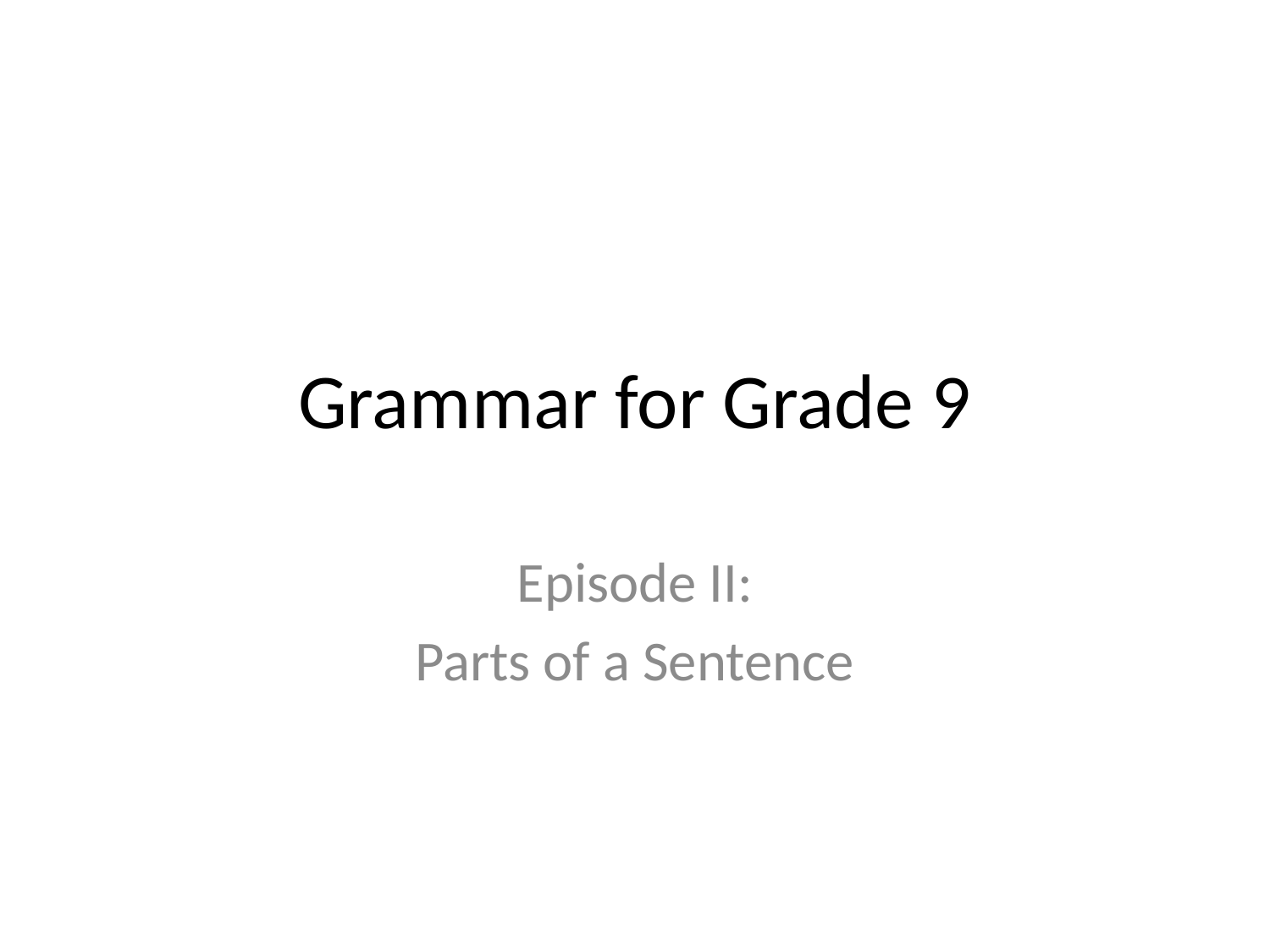

# Grammar for Grade 9
Episode II:
Parts of a Sentence